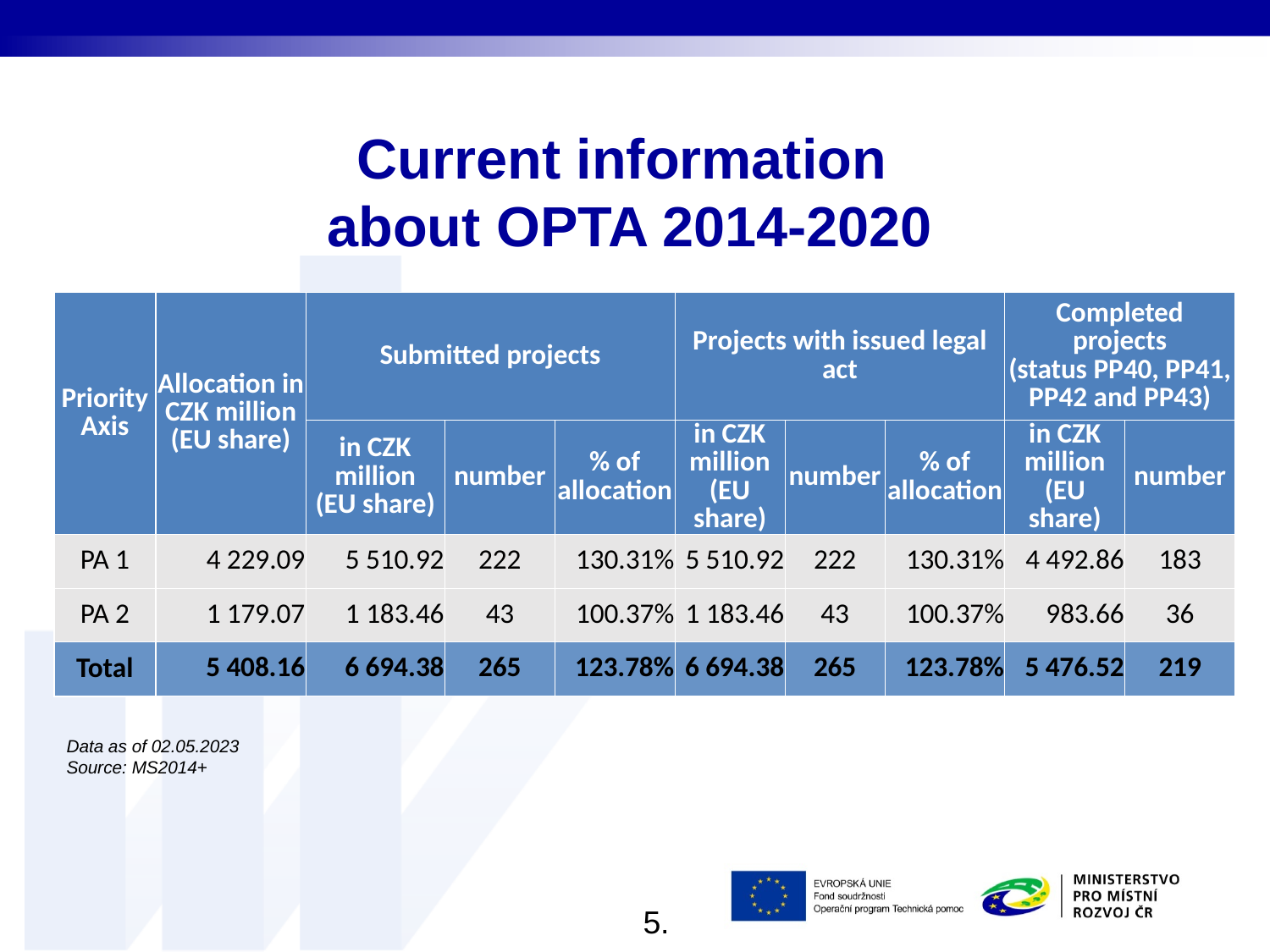

# Current information about OPTA 2014-2020
| Priority Axis | Allocation in CZK million (EU share) | Submitted projects |  |  | Projects with issued legal act |  |  | Completed projects (status PP40, PP41, PP42 and PP43) |  |
| --- | --- | --- | --- | --- | --- | --- | --- | --- | --- |
|  |  | in CZK million (EU share) | number | % of allocation | in CZK million (EU share) | number | % of allocation | in CZK million (EU share) | number |
| PA 1 | 4 229.09 | 5 510.92 | 222 | 130.31% | 5 510.92 | 222 | 130.31% | 4 492.86 | 183 |
| PA 2 | 1 179.07 | 1 183.46 | 43 | 100.37% | 1 183.46 | 43 | 100.37% | 983.66 | 36 |
| Total | 5 408.16 | 6 694.38 | 265 | 123.78% | 6 694.38 | 265 | 123.78% | 5 476.52 | 219 |
Data as of 02.05.2023
Source: MS2014+
5.